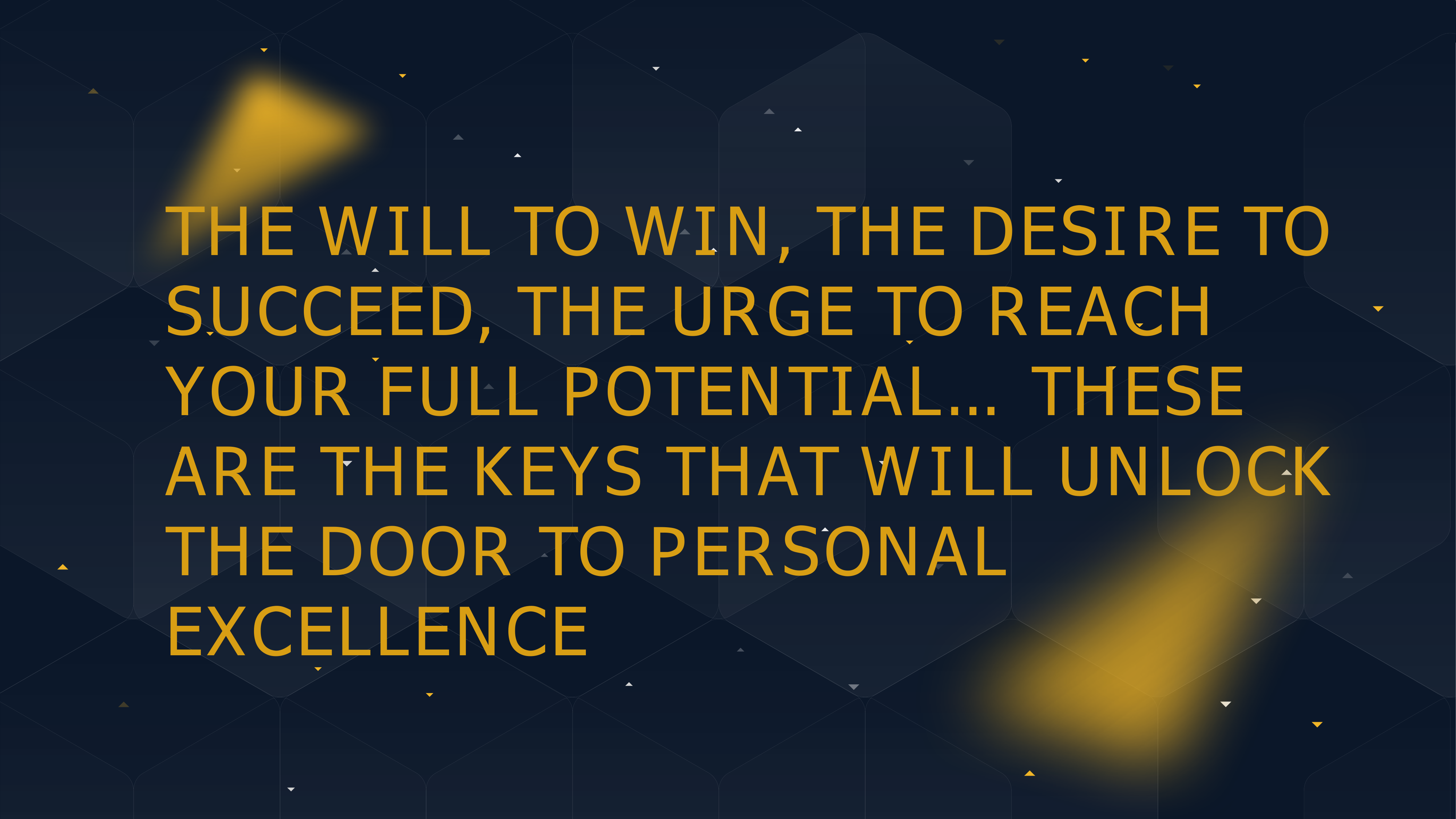

THE WILL TO WIN, THE DESIRE TO SUCCEED, THE URGE TO REACH YOUR FULL POTENTIAL… THESE ARE THE KEYS THAT WILL UNLOCK THE DOOR TO PERSONAL EXCELLENCE